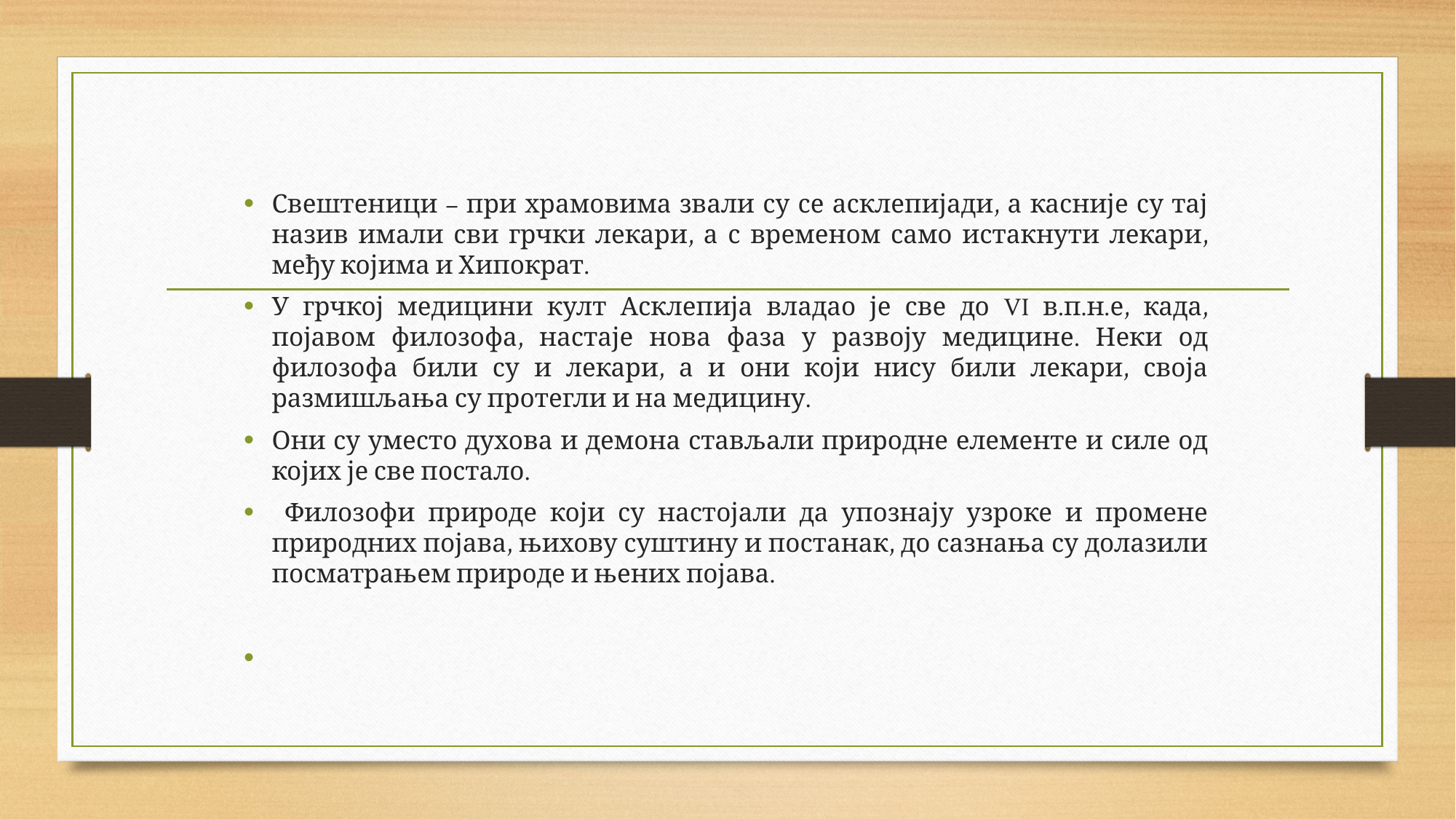

Свештеници – при храмовима звали су се асклепијади, а касније су тај назив имали сви грчки лекари, а с временом само истакнути лекари, међу којима и Хипократ.
У грчкој медицини култ Асклепија владао је све до VI в.п.н.е, када, појавом филозофа, настаје нова фаза у развоју медицине. Неки од филозофа били су и лекари, а и они који нису били лекари, своја размишљања су протегли и на медицину.
Они су уместо духова и демона стављали природне елементе и силе од којих је све постало.
 Филозофи природе који су настојали да упознају узроке и промене природних појава, њихову суштину и постанак, до сазнања су долазили посматрањем природе и њених појава.